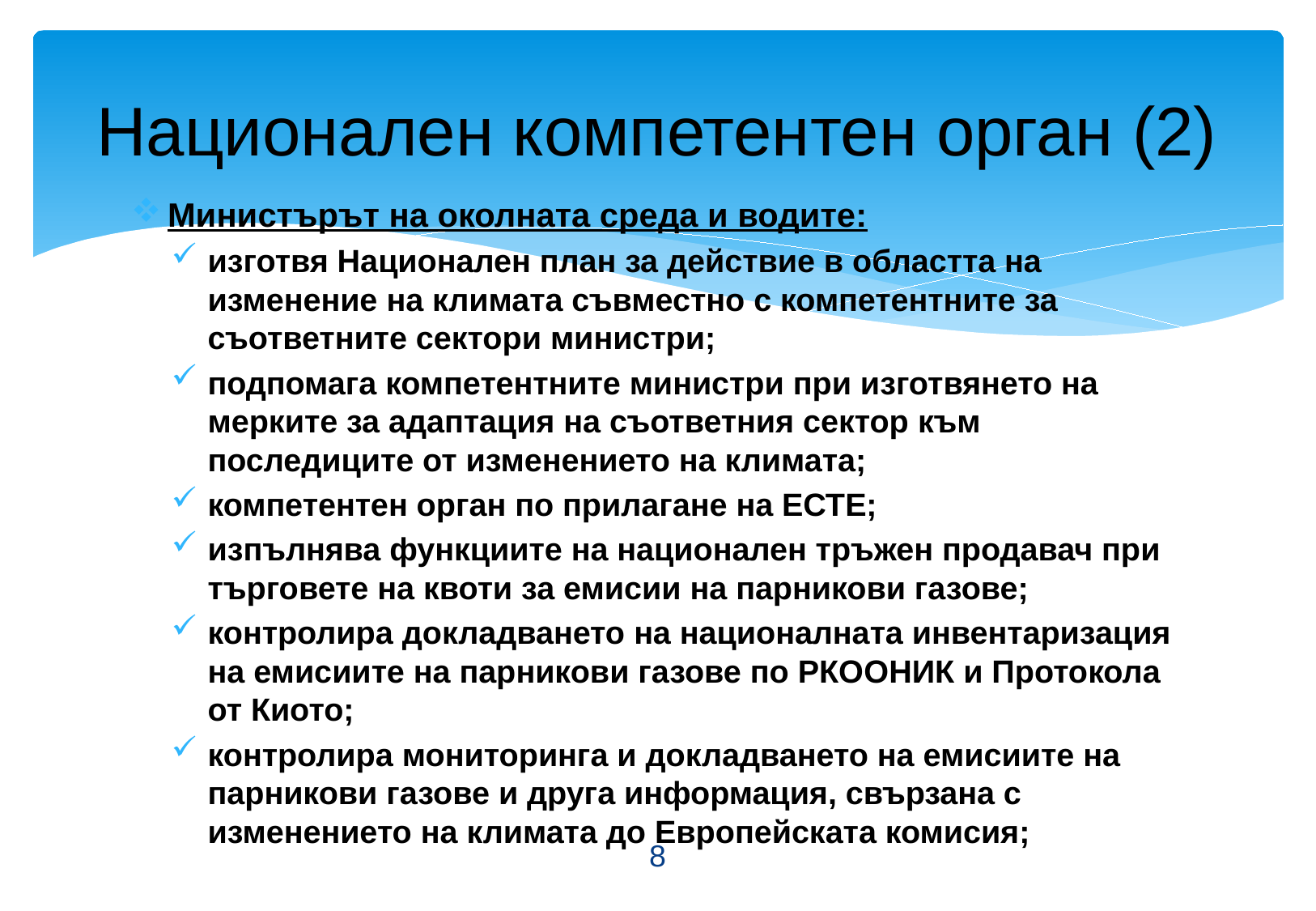

# Национален компетентен орган (2)
Министърът на околната среда и водите:
изготвя Национален план за действие в областта на изменение на климата съвместно с компетентните за съответните сектори министри;
подпомага компетентните министри при изготвянето на мерките за адаптация на съответния сектор към последиците от изменението на климата;
компетентен орган по прилагане на ЕСТЕ;
изпълнява функциите на национален тръжен продавач при търговете на квоти за емисии на парникови газове;
контролира докладването на националната инвентаризация на емисиите на парникови газове по РКООНИК и Протокола от Киото;
контролира мониторинга и докладването на емисиите на парникови газове и друга информация, свързана с изменението на климата до Европейската комисия;
8